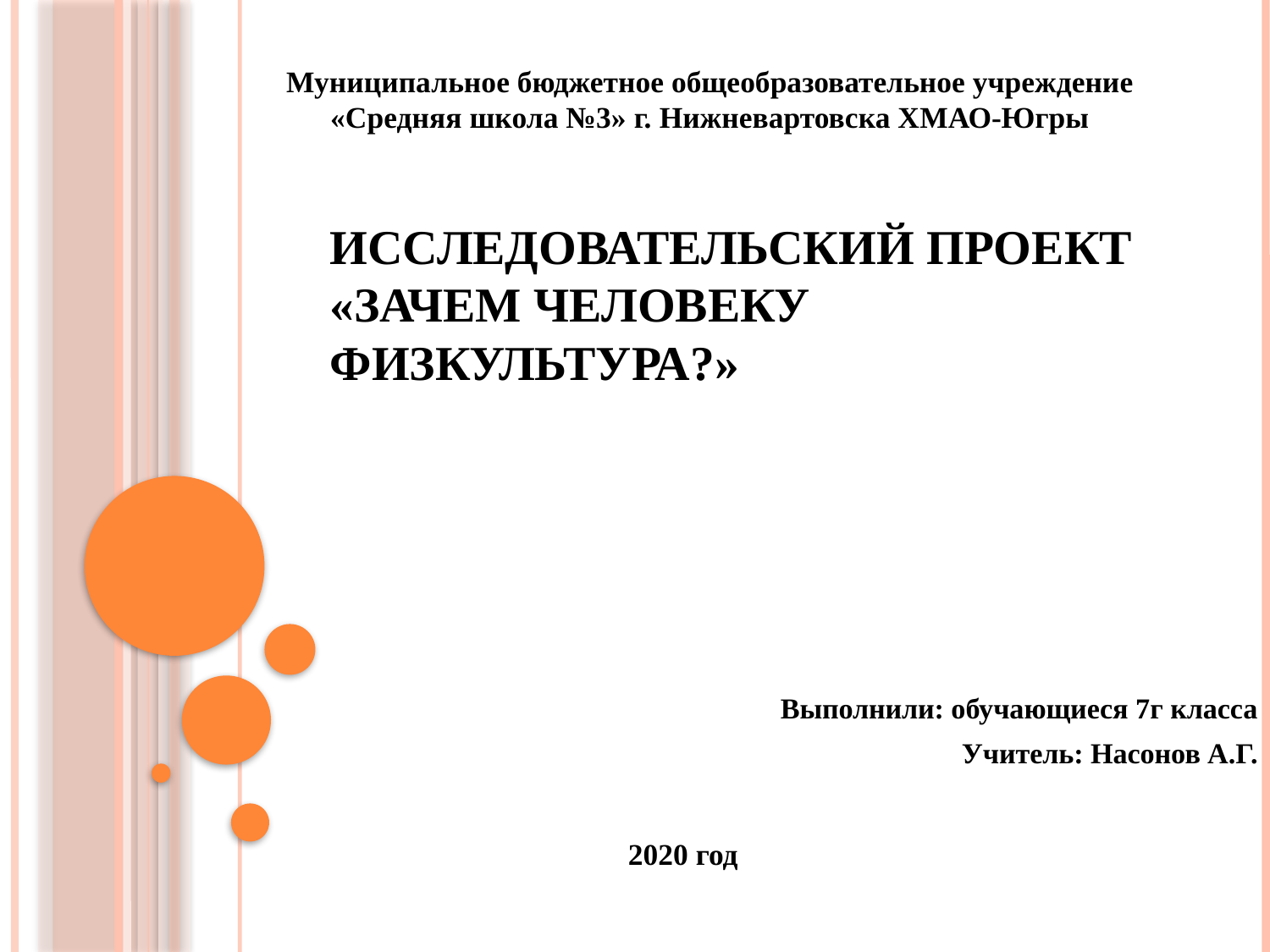

Муниципальное бюджетное общеобразовательное учреждение
«Средняя школа №3» г. Нижневартовска ХМАО-Югры
# Исследовательский проект «Зачем человеку физкультура?»
Выполнили: обучающиеся 7г класса
Учитель: Насонов А.Г.
2020 год